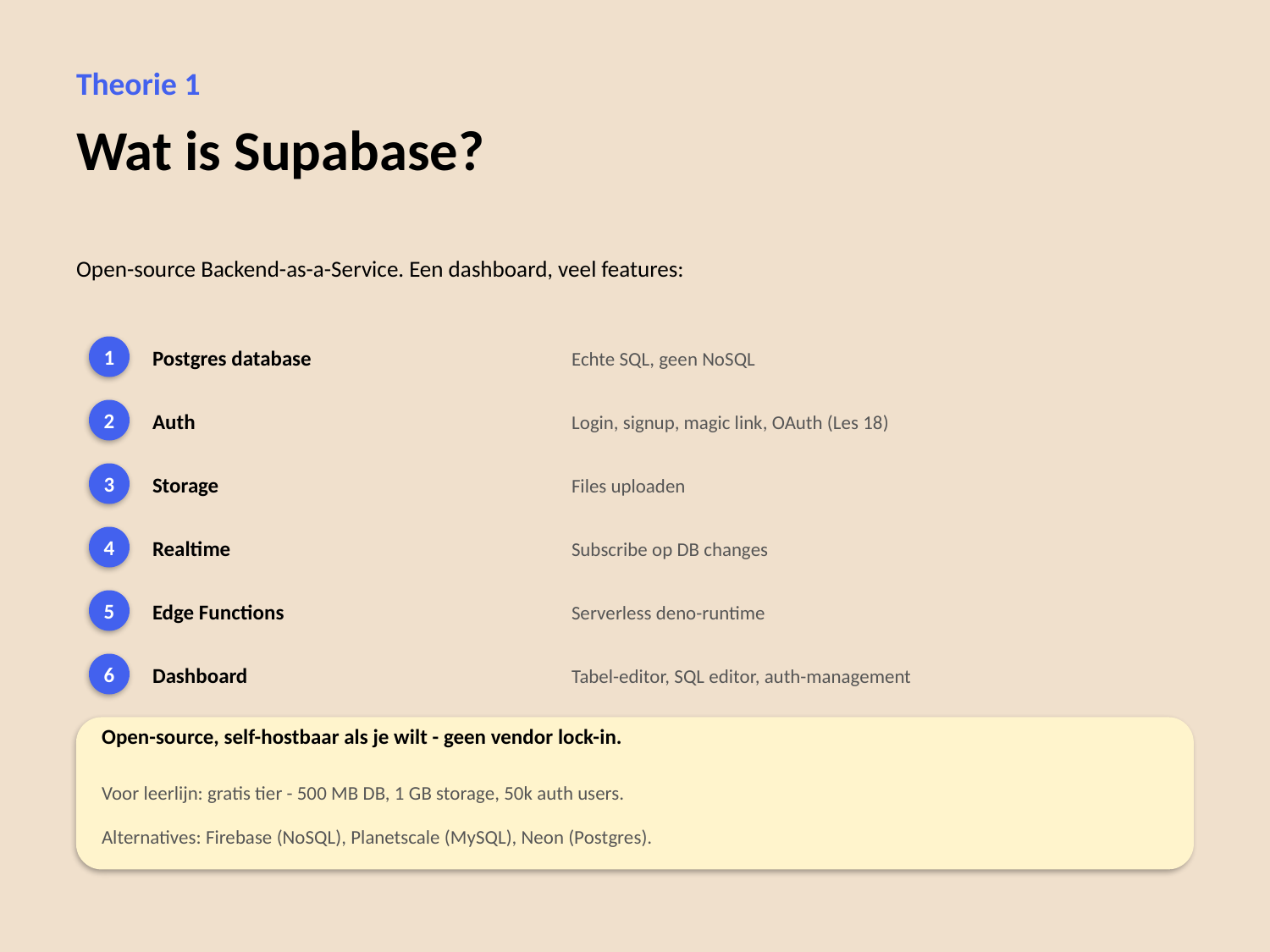

Theorie 1
Wat is Supabase?
Open-source Backend-as-a-Service. Een dashboard, veel features:
Postgres database
Echte SQL, geen NoSQL

1
Auth
Login, signup, magic link, OAuth (Les 18)

2
Storage
Files uploaden

3
Realtime
Subscribe op DB changes

4
Edge Functions
Serverless deno-runtime

5
Dashboard
Tabel-editor, SQL editor, auth-management

6

Open-source, self-hostbaar als je wilt - geen vendor lock-in.
Voor leerlijn: gratis tier - 500 MB DB, 1 GB storage, 50k auth users.
Alternatives: Firebase (NoSQL), Planetscale (MySQL), Neon (Postgres).